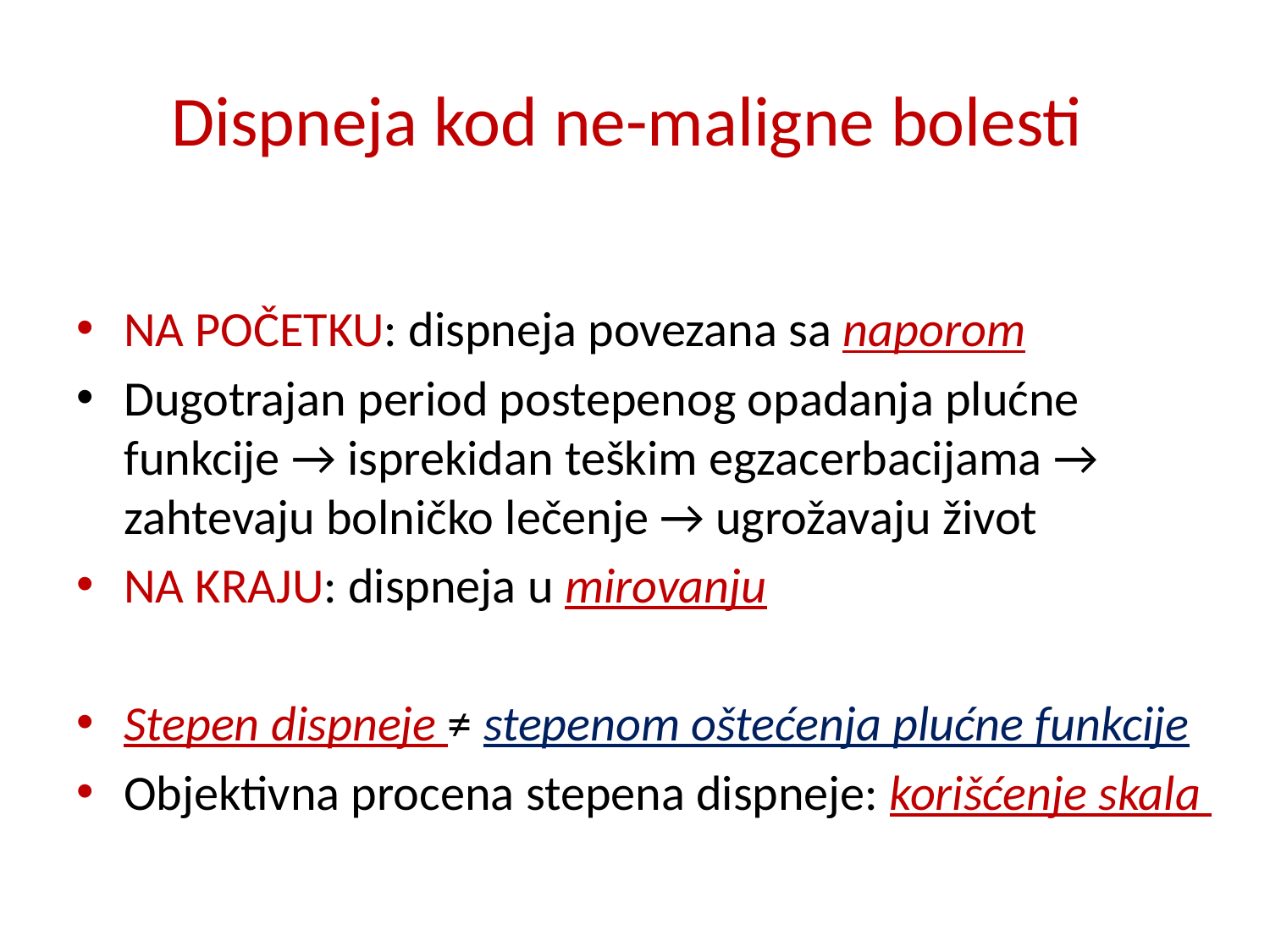

# Dispneja kod ne-maligne bolesti

NA POČETKU: dispneja povezana sa naporom
Dugotrajan period postepenog opadanja plućne funkcije → isprekidan teškim egzacerbacijama → zahtevaju bolničko lečenje → ugrožavaju život
NA KRAJU: dispneja u mirovanju

Stepen dispneje ≠ stepenom oštećenja plućne funkcije
Objektivna procena stepena dispneje: korišćenje skala